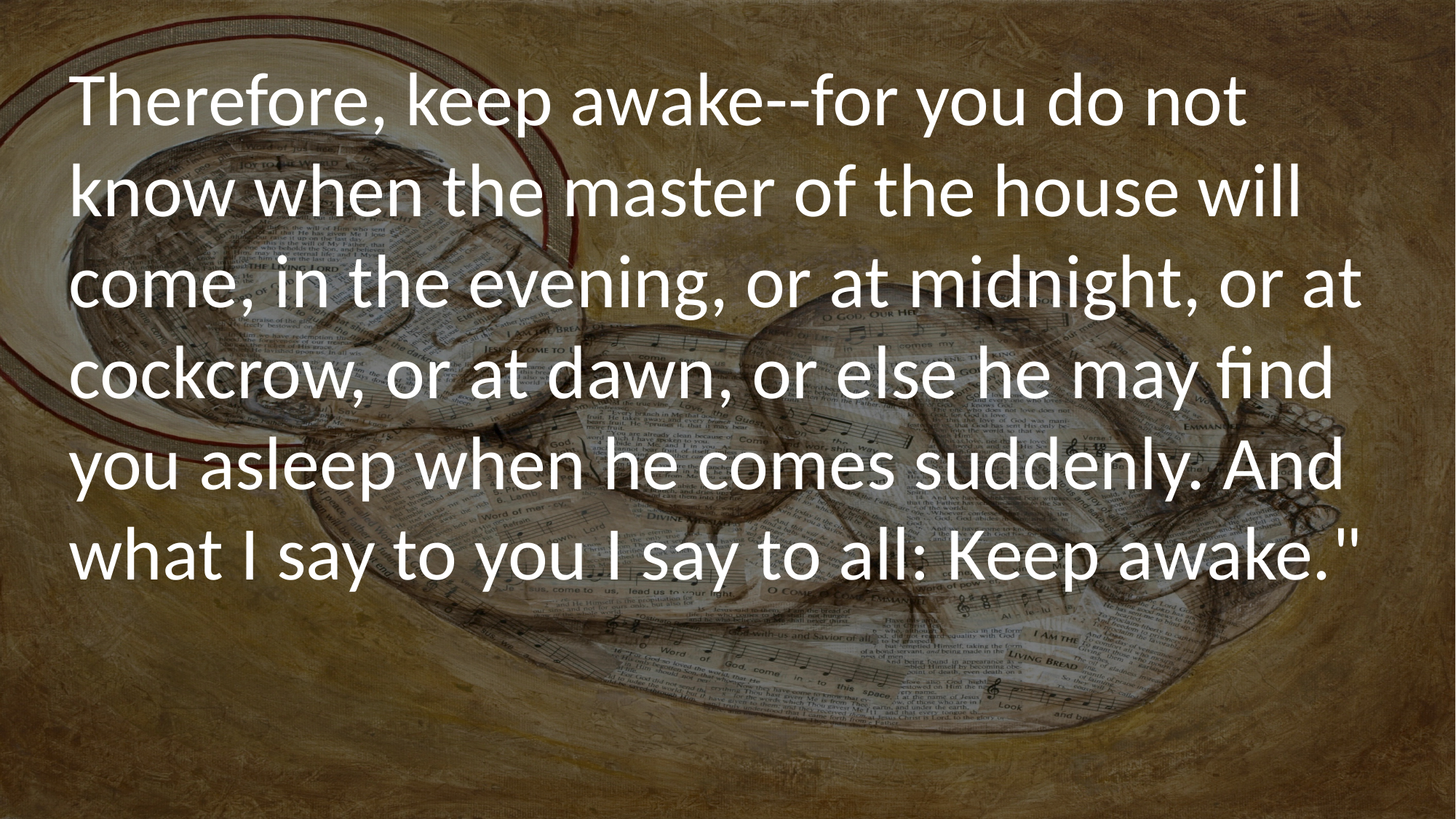

Therefore, keep awake--for you do not know when the master of the house will come, in the evening, or at midnight, or at cockcrow, or at dawn, or else he may find you asleep when he comes suddenly. And what I say to you I say to all: Keep awake."